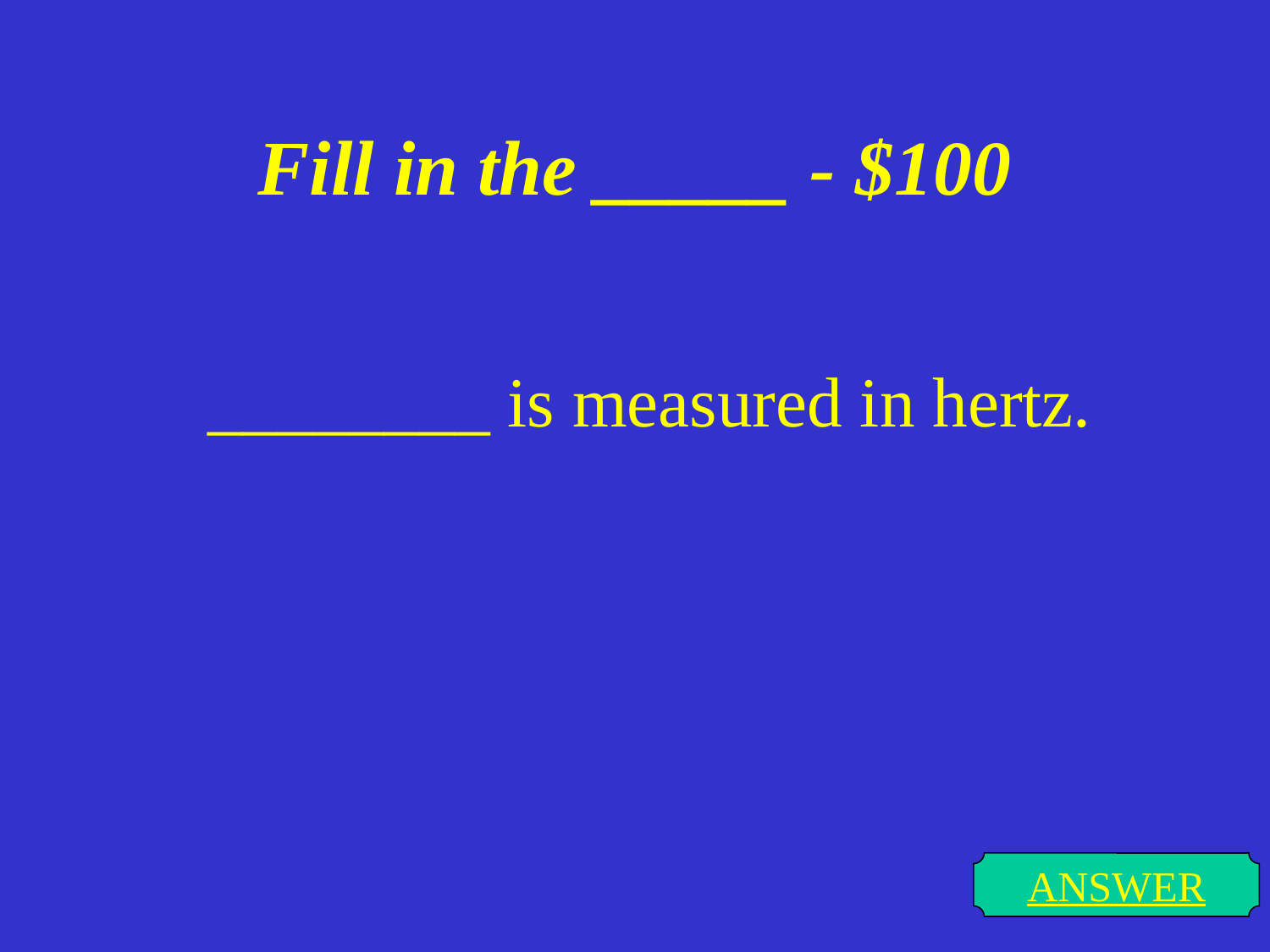

# Fill in the _____ - $100
________ is measured in hertz.

ANSWER